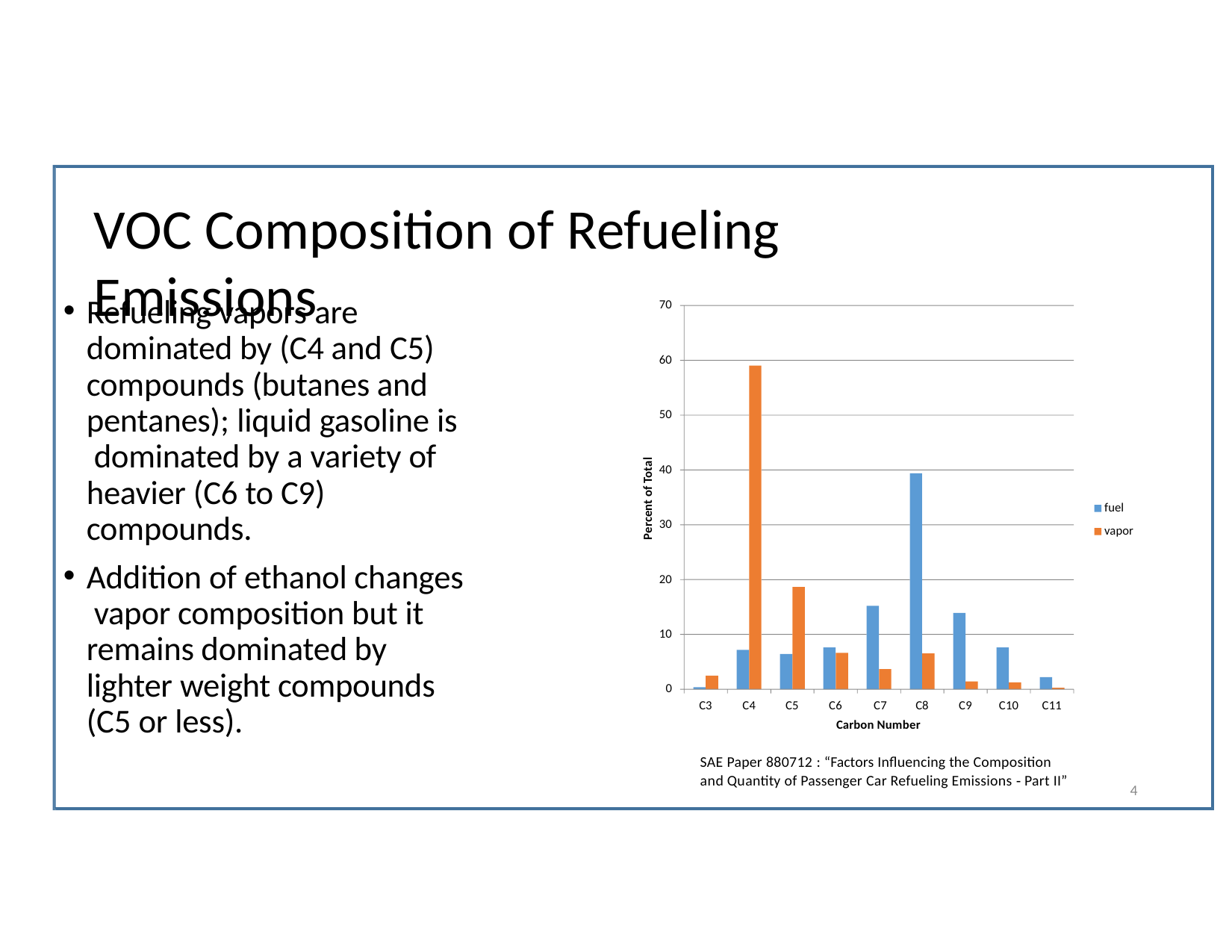

# VOC Composition of Refueling Emissions
Refueling vapors are  dominated by (C4 and C5)  compounds (butanes and  pentanes); liquid gasoline is  dominated by a variety of  heavier (C6 to C9)  compounds.
Addition of ethanol changes  vapor composition but it  remains dominated by  lighter weight compounds  (C5 or less).
70

60
50
Percent of Total
40
fuel  vapor

30

20
10
0
C3
C4
C5
C6	C7
C8
C9
C10
C11
Carbon Number
SAE Paper 880712 : “Factors Influencing the Composition  and Quantity of Passenger Car Refueling Emissions ‐ Part II”
4